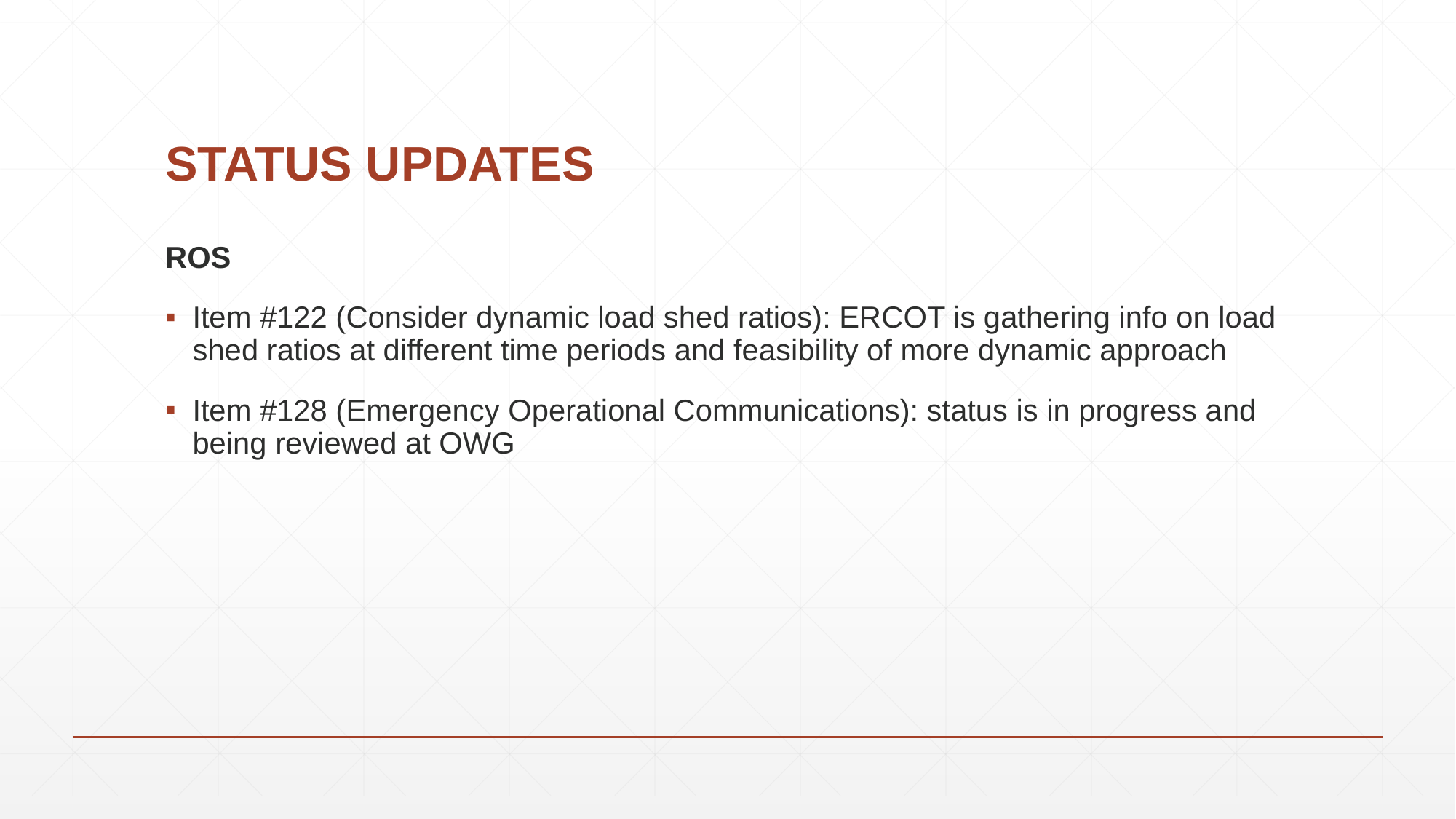

# STATUS UPDATES
ROS
Item #122 (Consider dynamic load shed ratios): ERCOT is gathering info on load shed ratios at different time periods and feasibility of more dynamic approach
Item #128 (Emergency Operational Communications): status is in progress and being reviewed at OWG